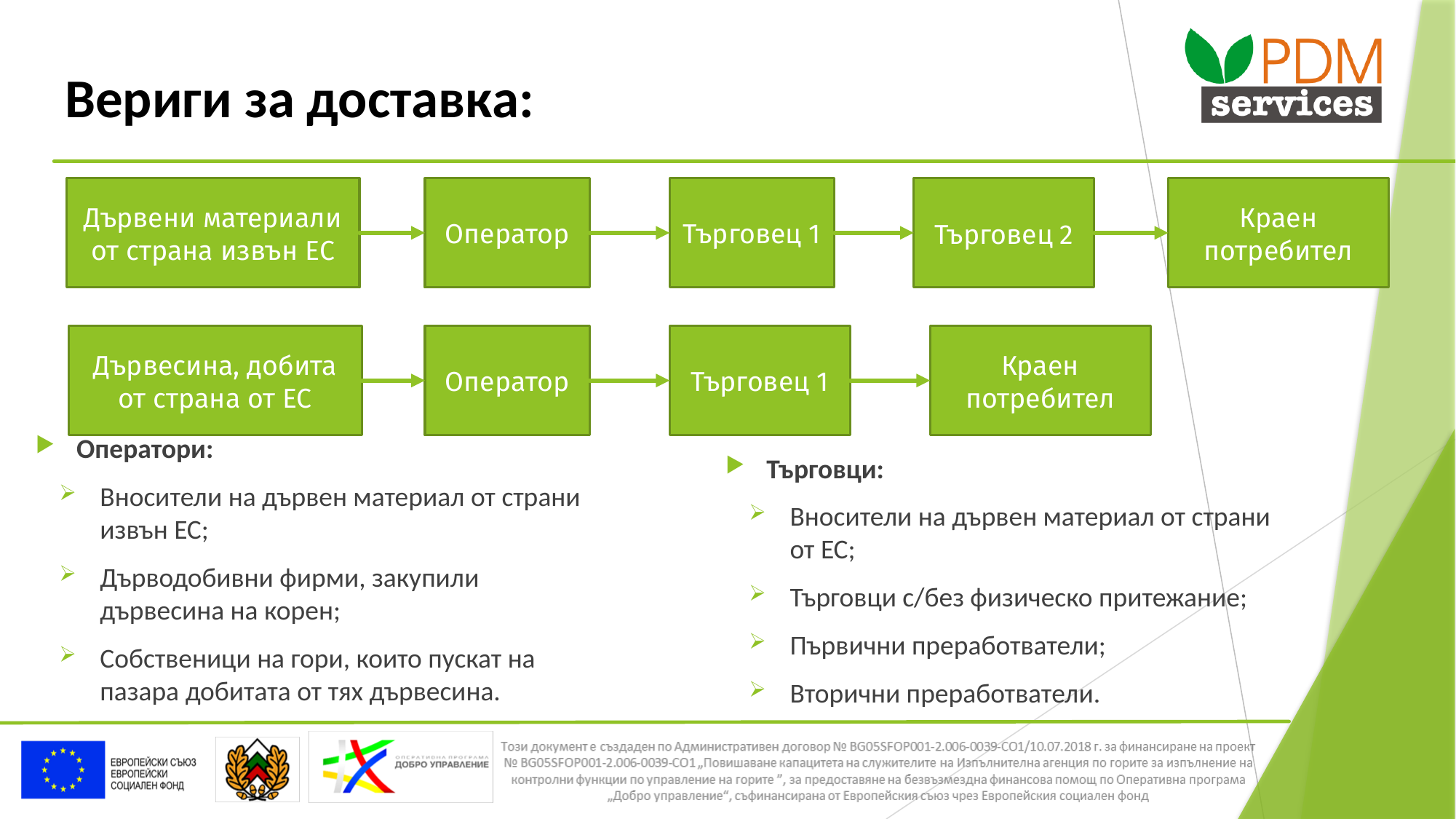

# Вериги за доставка:
Дървени материали от страна извън ЕС
Оператор
Търговец 1
Търговец 2
Краен потребител
Дървесина, добита от страна от ЕС
Оператор
Търговец 1
Краен потребител
Оператори:
Вносители на дървен материал от страни извън ЕС;
Дърводобивни фирми, закупили дървесина на корен;
Собственици на гори, които пускат на пазара добитата от тях дървесина.
Търговци:
Вносители на дървен материал от страни от ЕС;
Търговци с/без физическо притежание;
Първични преработватели;
Вторични преработватели.